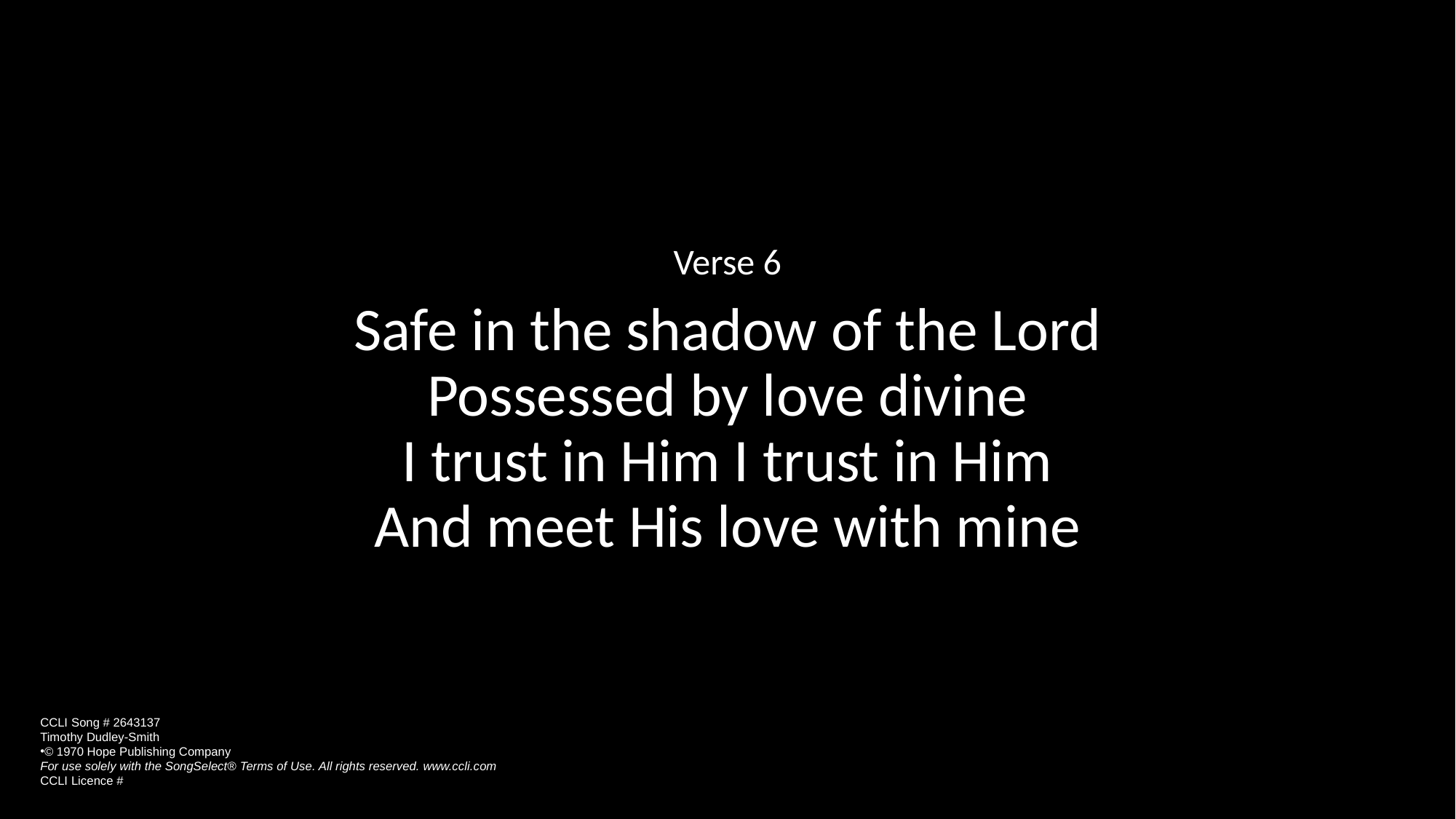

Verse 6
Safe in the shadow of the Lord
Possessed by love divine
I trust in Him I trust in Him
And meet His love with mine

CCLI Song # 2643137
Timothy Dudley-Smith
© 1970 Hope Publishing Company
For use solely with the SongSelect® Terms of Use. All rights reserved. www.ccli.com
CCLI Licence #